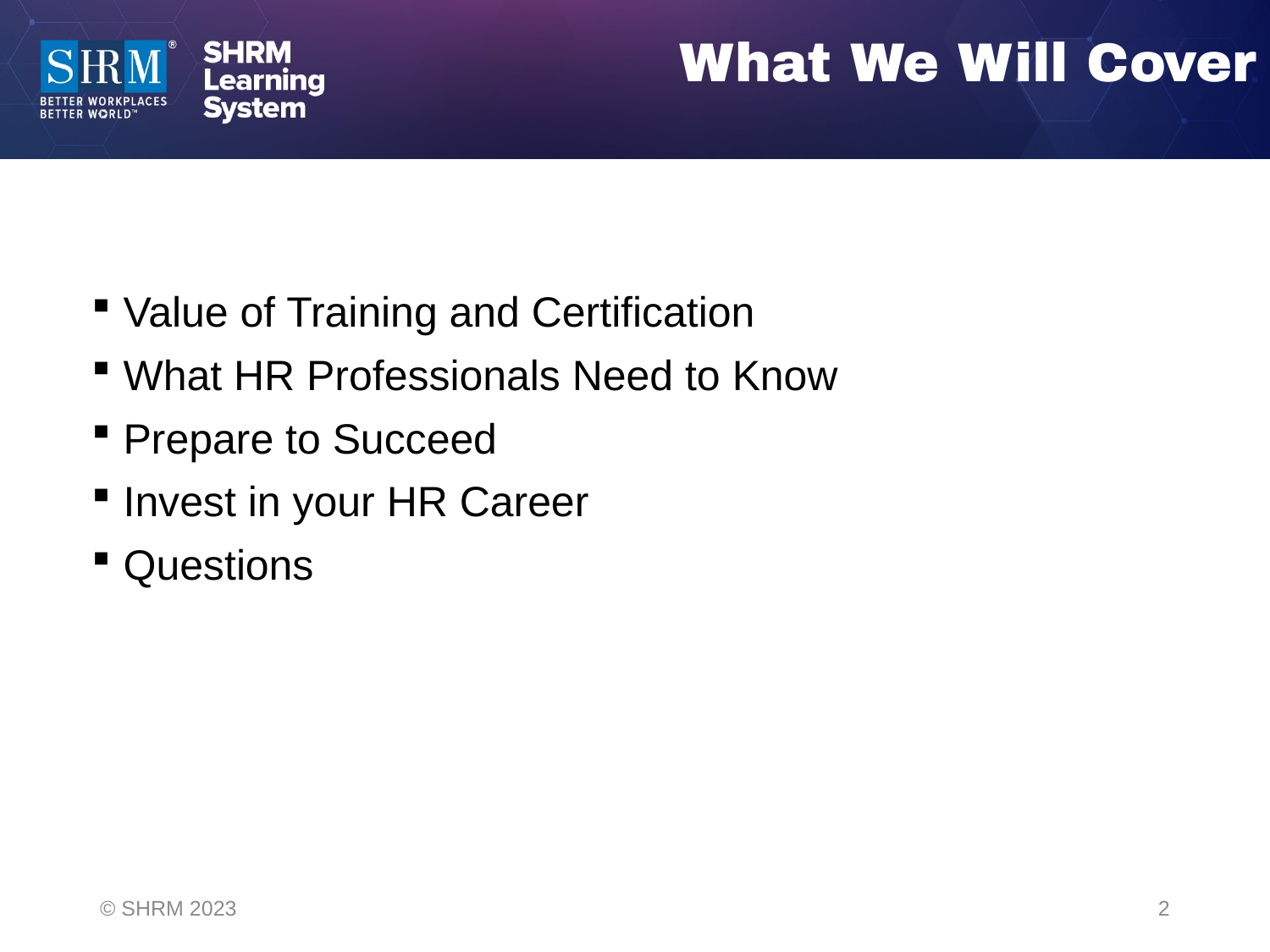

# What We Will Cover
Value of Training and Certification
What HR Professionals Need to Know
Prepare to Succeed
Invest in your HR Career
Questions
© SHRM 2023
2